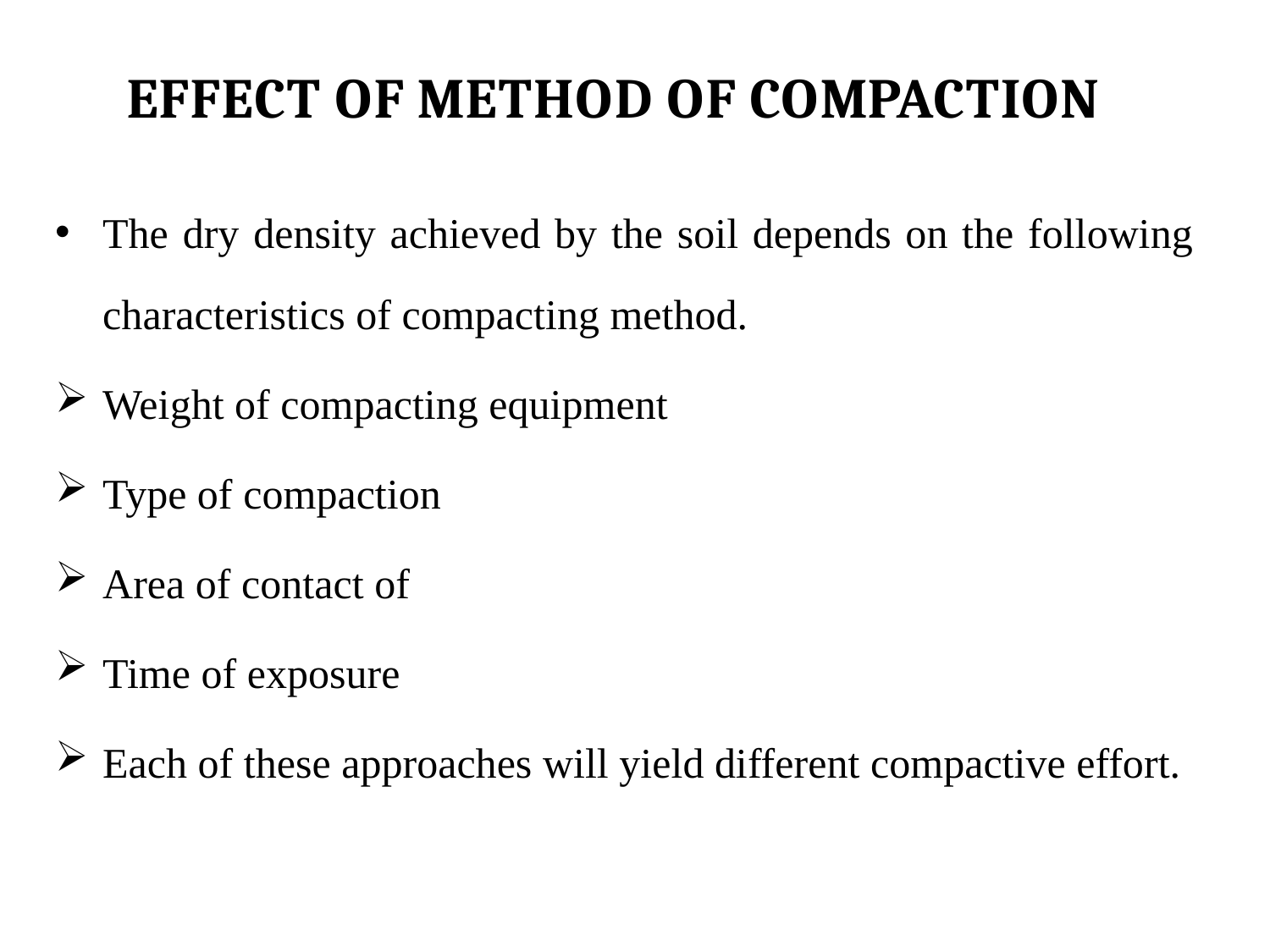

# EFFECT OF METHOD OF COMPACTION
The dry density achieved by the soil depends on the following characteristics of compacting method.
Weight of compacting equipment
Type of compaction
Area of contact of
Time of exposure
Each of these approaches will yield different compactive effort.